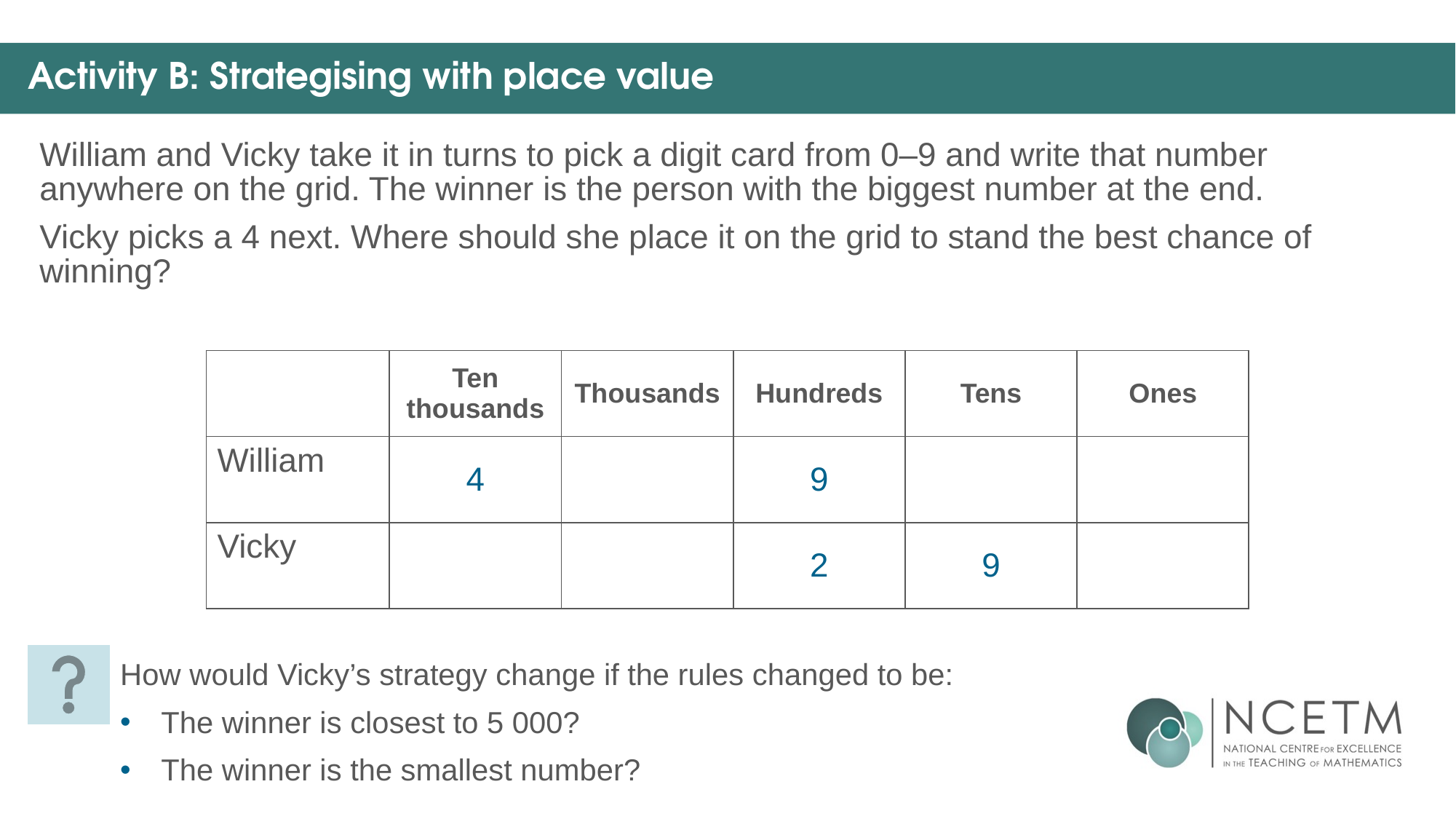

Activity B: Strategising with place value

William and Vicky take it in turns to pick a digit card from 0–9 and write that number anywhere on the grid. The winner is the person with the biggest number at the end.
Vicky picks a 4 next. Where should she place it on the grid to stand the best chance of winning?
|  | Ten thousands | Thousands | Hundreds | Tens | Ones |
| --- | --- | --- | --- | --- | --- |
| William | 4 |  | 9 |  |  |
| Vicky |  |  | 2 | 9 |  |

How would Vicky’s strategy change if the rules changed to be:
The winner is closest to 5 000?
The winner is the smallest number?